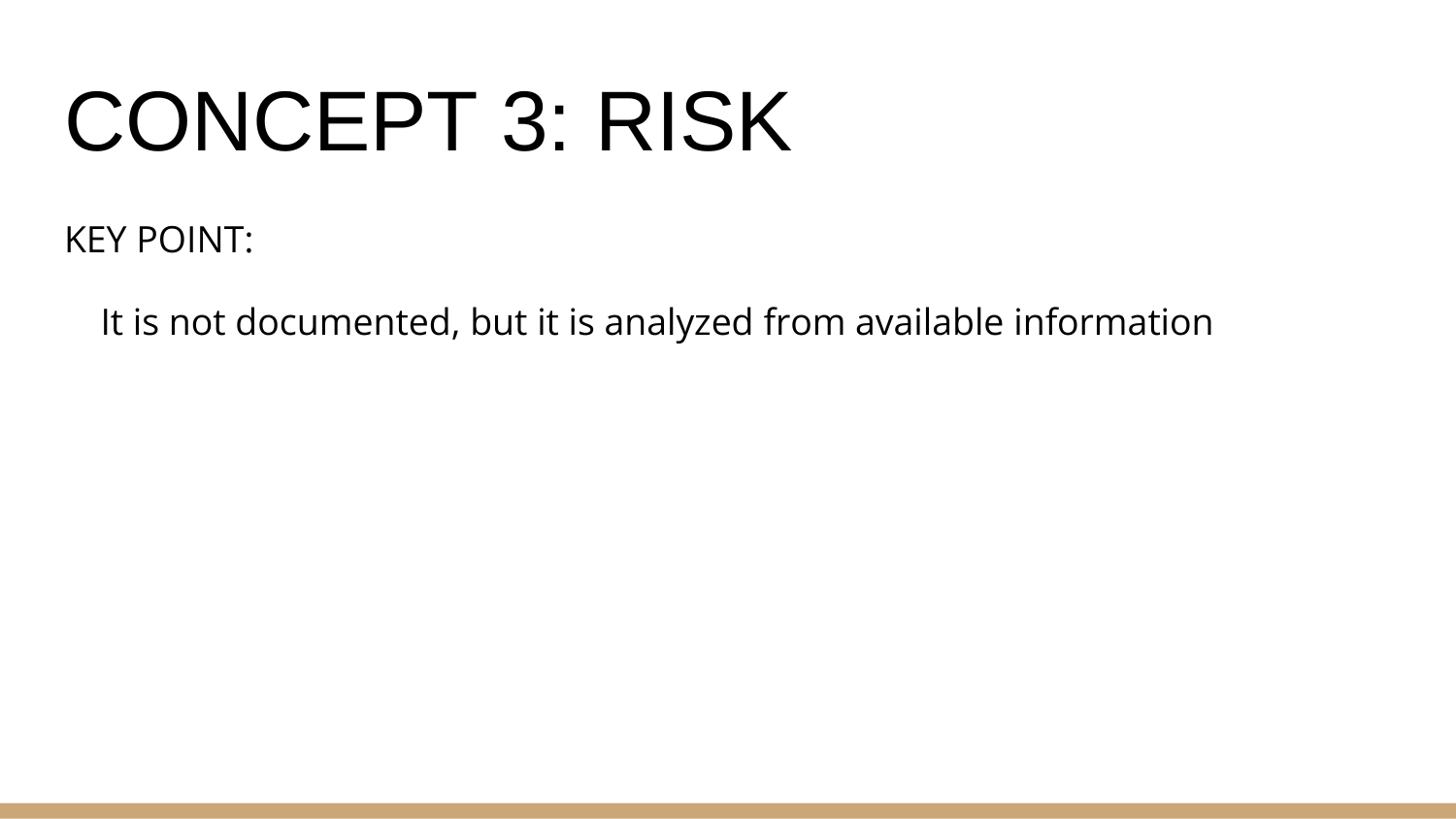

# CONCEPT 3: RISK
KEY POINT:
It is not documented, but it is analyzed from available information